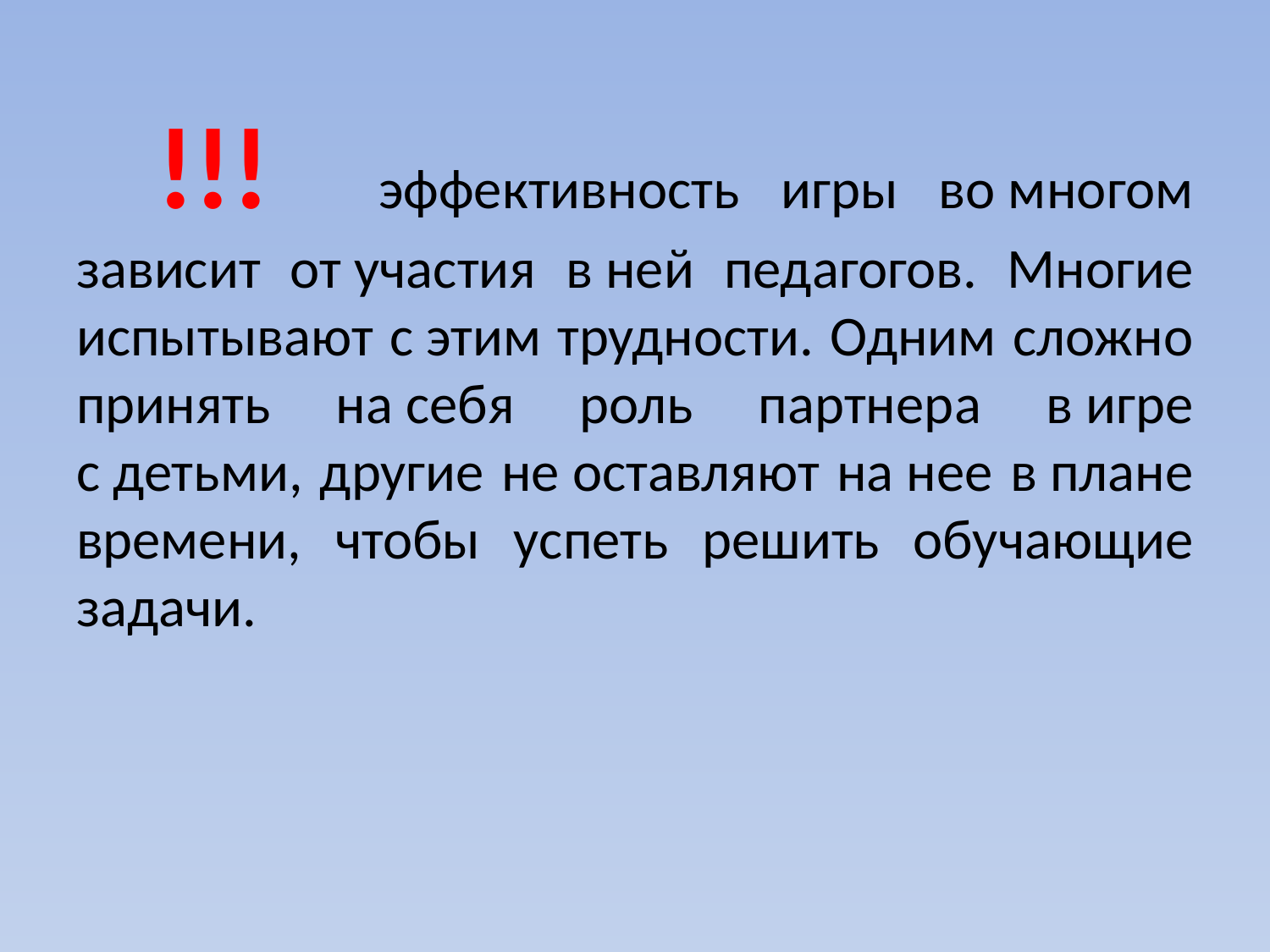

!!!  эффективность игры во многом зависит от участия в ней педагогов. Многие испытывают с этим трудности. Одним сложно принять на себя роль партнера в игре с детьми, другие не оставляют на нее в плане времени, чтобы успеть решить обучающие задачи.